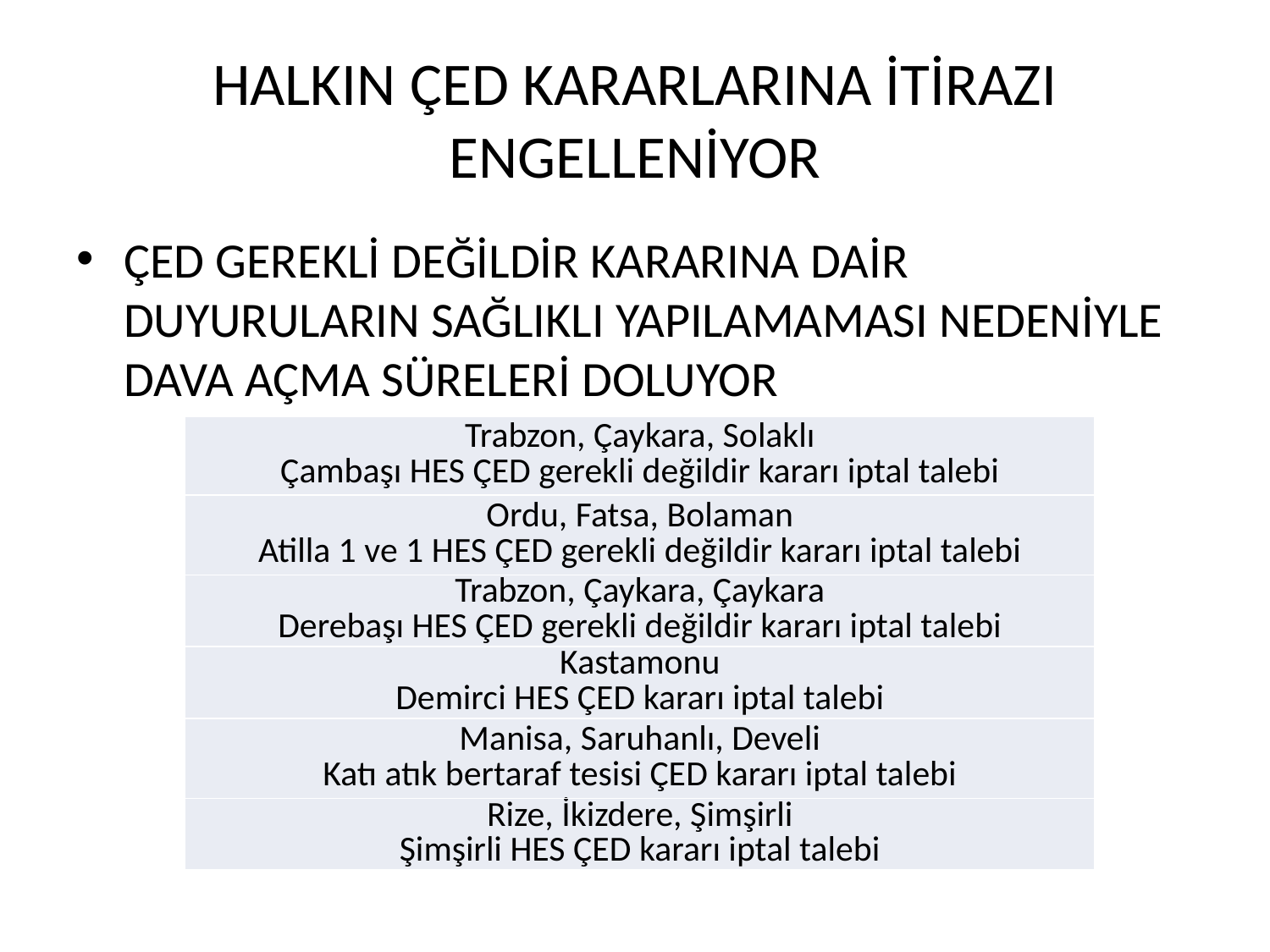

# HALKIN ÇED KARARLARINA İTİRAZI ENGELLENİYOR
ÇED GEREKLİ DEĞİLDİR KARARINA DAİR DUYURULARIN SAĞLIKLI YAPILAMAMASI NEDENİYLE DAVA AÇMA SÜRELERİ DOLUYOR

| Trabzon, Çaykara, Solaklı Çambaşı HES ÇED gerekli değildir kararı iptal talebi |
| --- |
| Ordu, Fatsa, Bolaman Atilla 1 ve 1 HES ÇED gerekli değildir kararı iptal talebi |
| Trabzon, Çaykara, Çaykara Derebaşı HES ÇED gerekli değildir kararı iptal talebi |
| Kastamonu Demirci HES ÇED kararı iptal talebi |
| Manisa, Saruhanlı, Develi Katı atık bertaraf tesisi ÇED kararı iptal talebi |
| Rize, İkizdere, Şimşirli Şimşirli HES ÇED kararı iptal talebi |